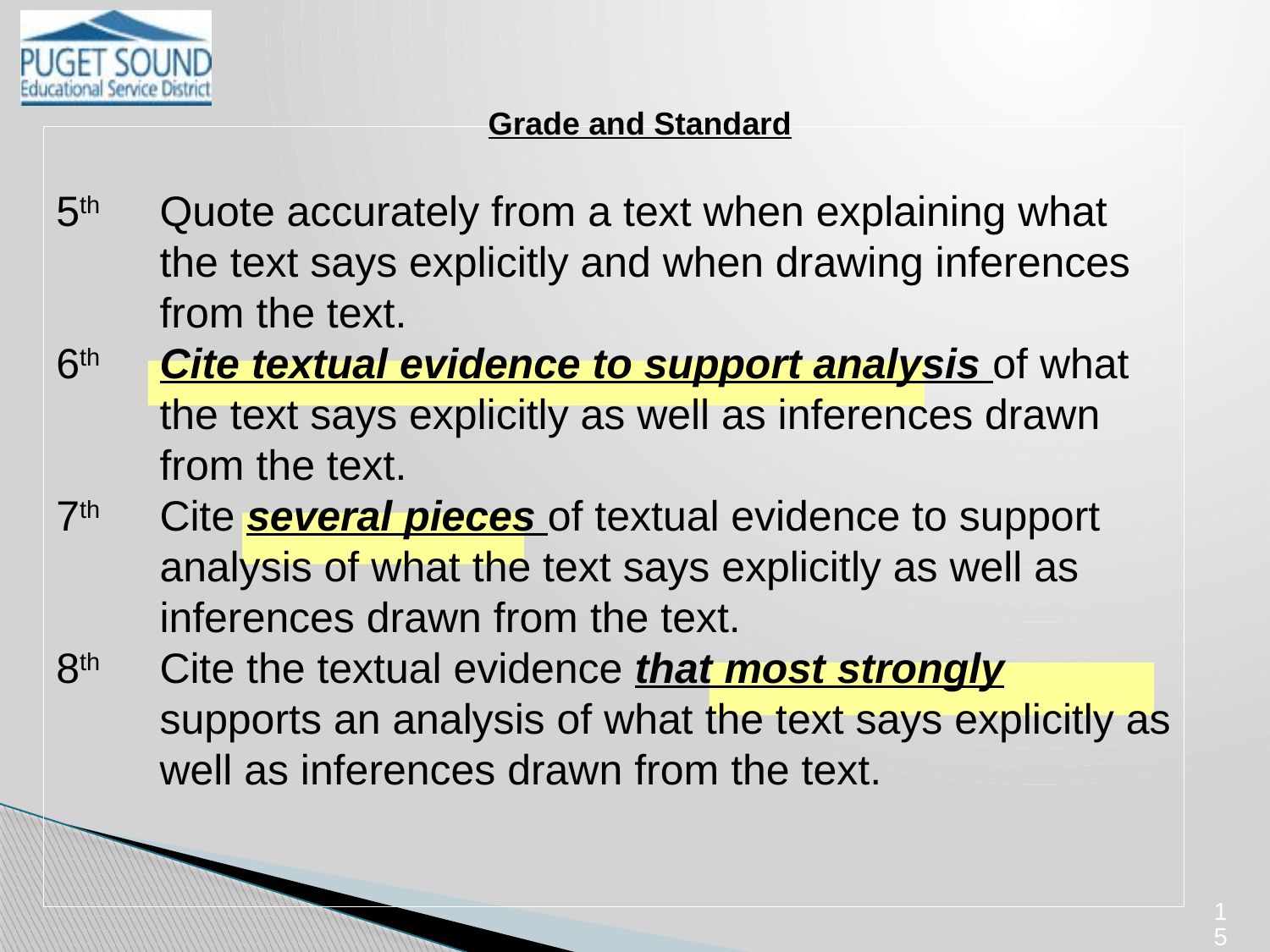

Grade and Standard

5th 	Quote accurately from a text when explaining what the text says explicitly and when drawing inferences from the text.
6th 	Cite textual evidence to support analysis of what the text says explicitly as well as inferences drawn from the text.
7th 	Cite several pieces of textual evidence to support analysis of what the text says explicitly as well as inferences drawn from the text.
8th 	Cite the textual evidence that most strongly supports an analysis of what the text says explicitly as well as inferences drawn from the text.

15